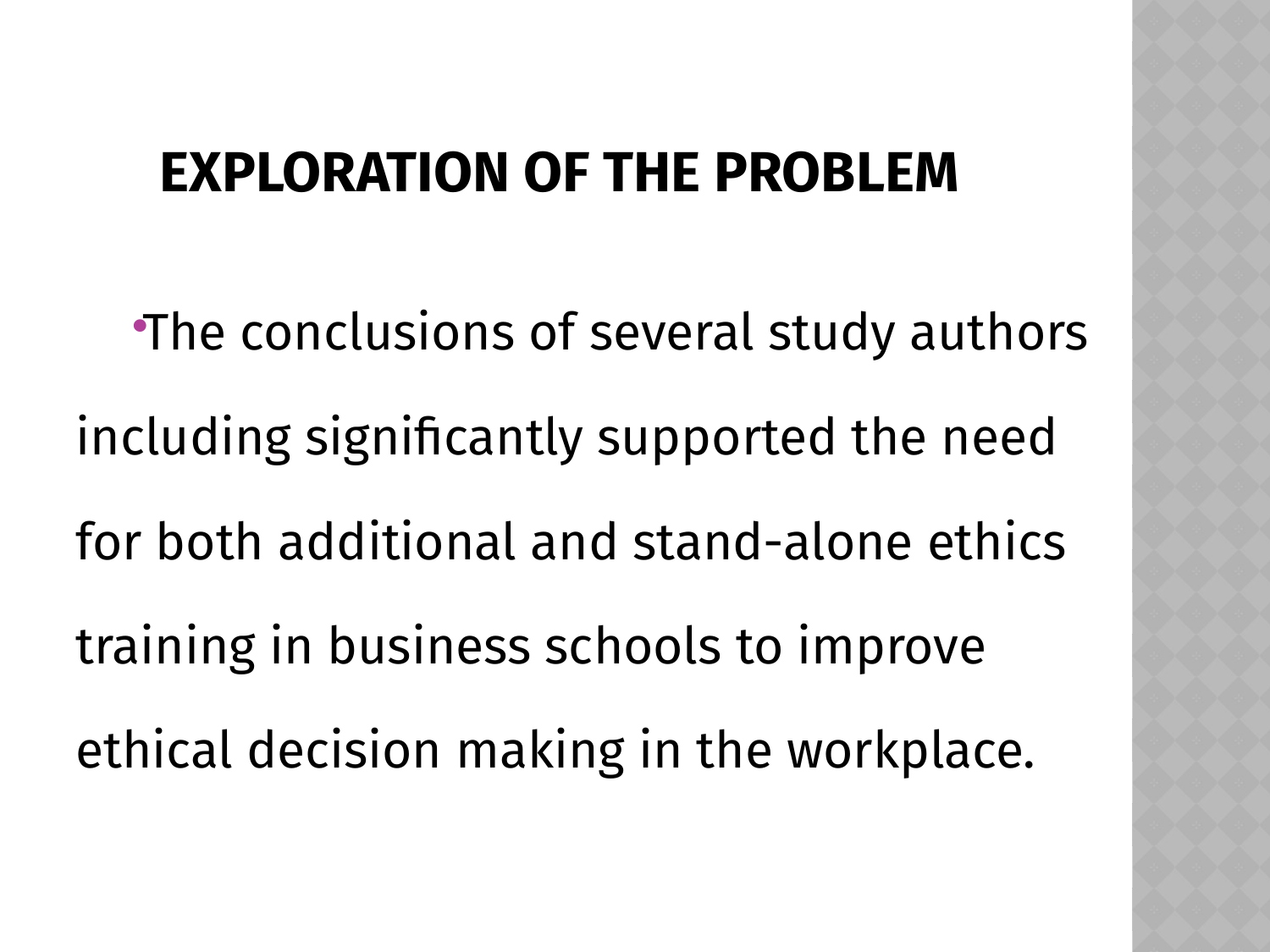

# Exploration of the Problem

The conclusions of several study authors including significantly supported the need for both additional and stand-alone ethics training in business schools to improve ethical decision making in the workplace.